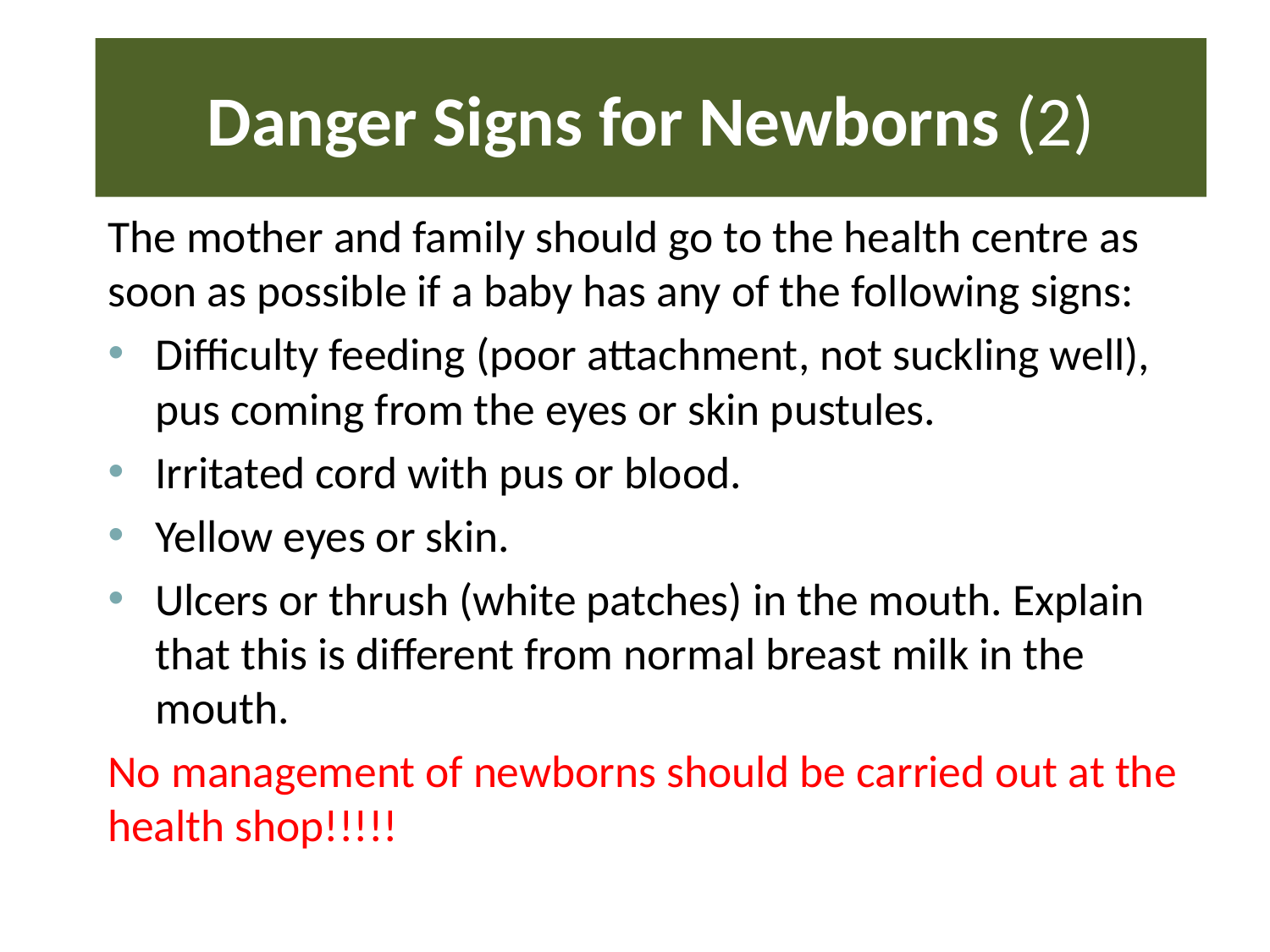

# Danger Signs for Newborns (2)
The mother and family should go to the health centre as soon as possible if a baby has any of the following signs:
Difficulty feeding (poor attachment, not suckling well), pus coming from the eyes or skin pustules.
Irritated cord with pus or blood.
Yellow eyes or skin.
Ulcers or thrush (white patches) in the mouth. Explain that this is different from normal breast milk in the mouth.
No management of newborns should be carried out at the health shop!!!!!